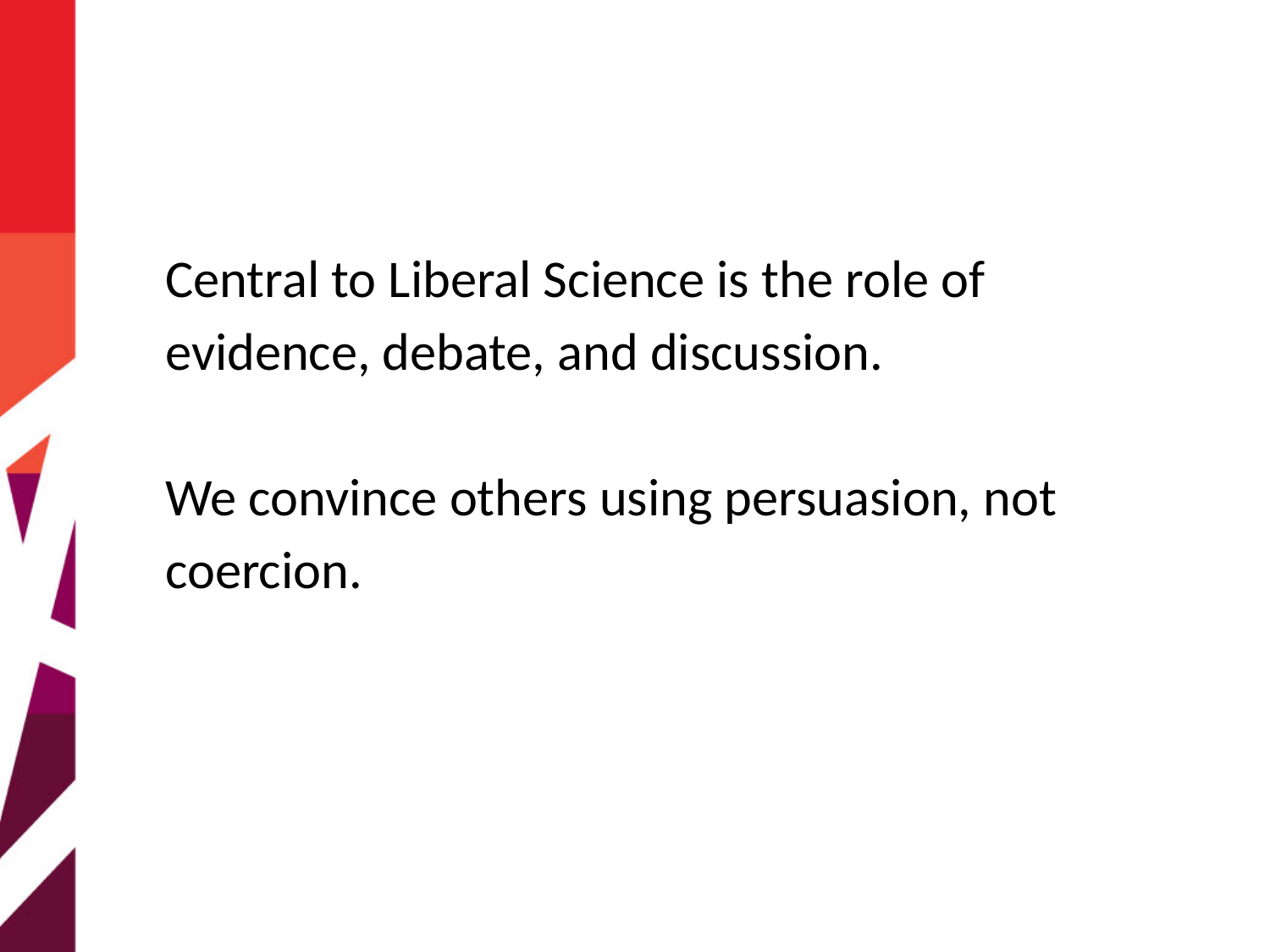

#
Central to Liberal Science is the role of evidence, debate, and discussion.

We convince others using persuasion, not coercion.